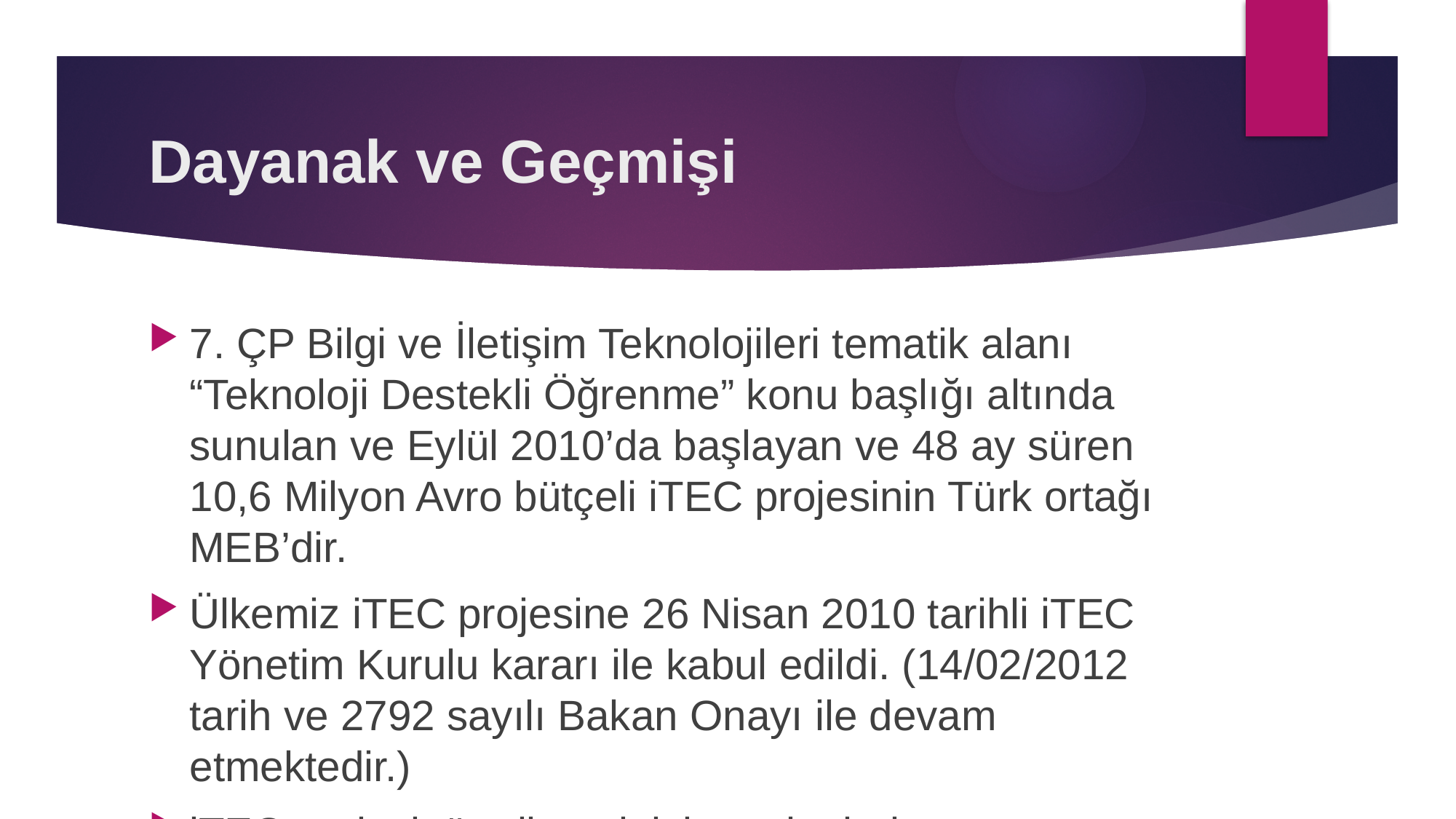

# Dayanak ve Geçmişi
7. ÇP Bilgi ve İletişim Teknolojileri tematik alanı “Teknoloji Destekli Öğrenme” konu başlığı altında sunulan ve Eylül 2010’da başlayan ve 48 ay süren 10,6 Milyon Avro bütçeli iTEC projesinin Türk ortağı MEB’dir.
Ülkemiz iTEC projesine 26 Nisan 2010 tarihli iTEC Yönetim Kurulu kararı ile kabul edildi. (14/02/2012 tarih ve 2792 sayılı Bakan Onayı ile devam etmektedir.)
iTEC projesi, üretilen aktivite paketlerine uygun olarak 18 Avrupa ülkesi pilot okulları tarafından 5 fazda aynı tarihlerde uygulanmıştır.